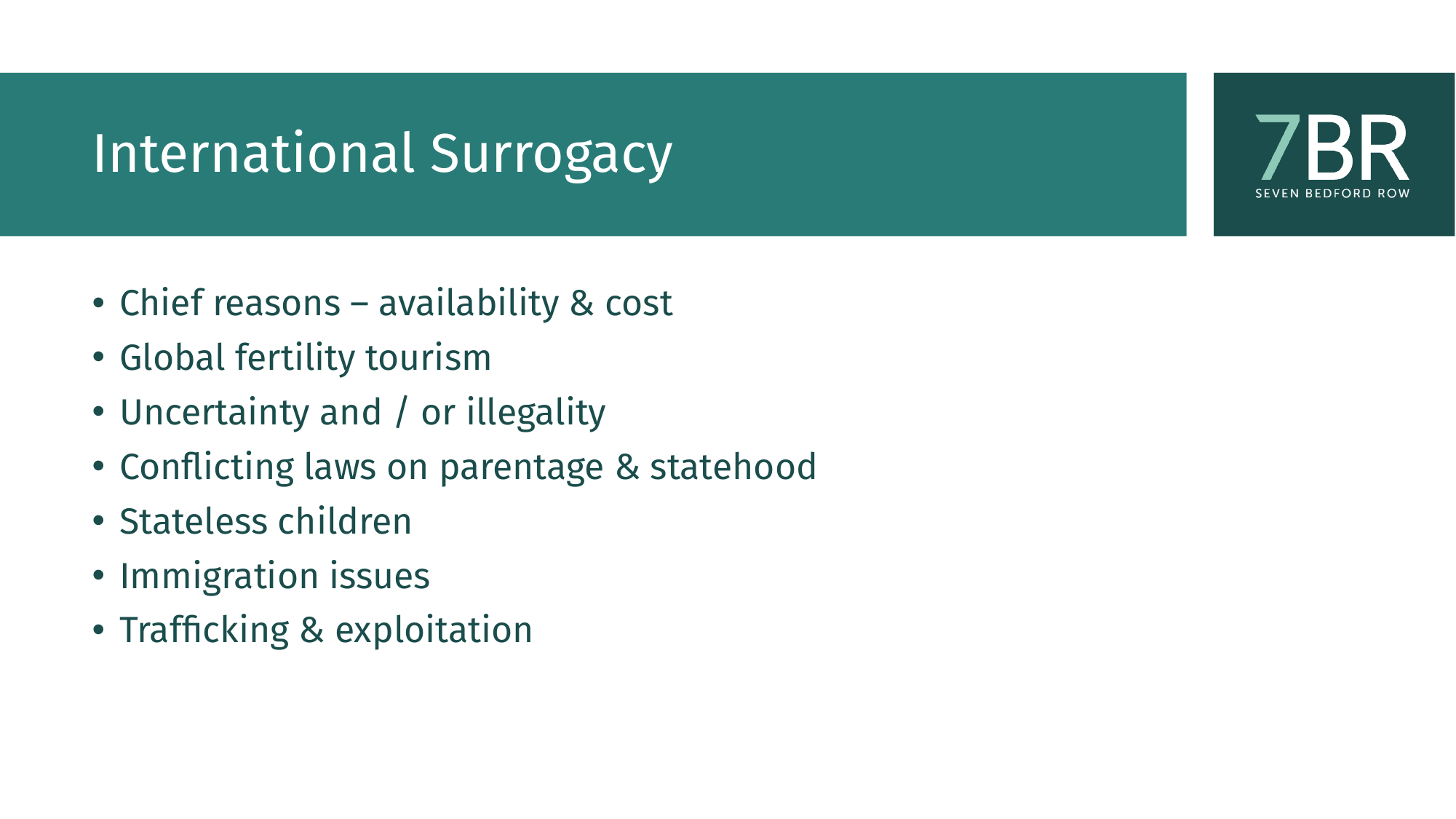

# International Surrogacy
Chief reasons – availability & cost
Global fertility tourism
Uncertainty and / or illegality
Conflicting laws on parentage & statehood
Stateless children
Immigration issues
Trafficking & exploitation